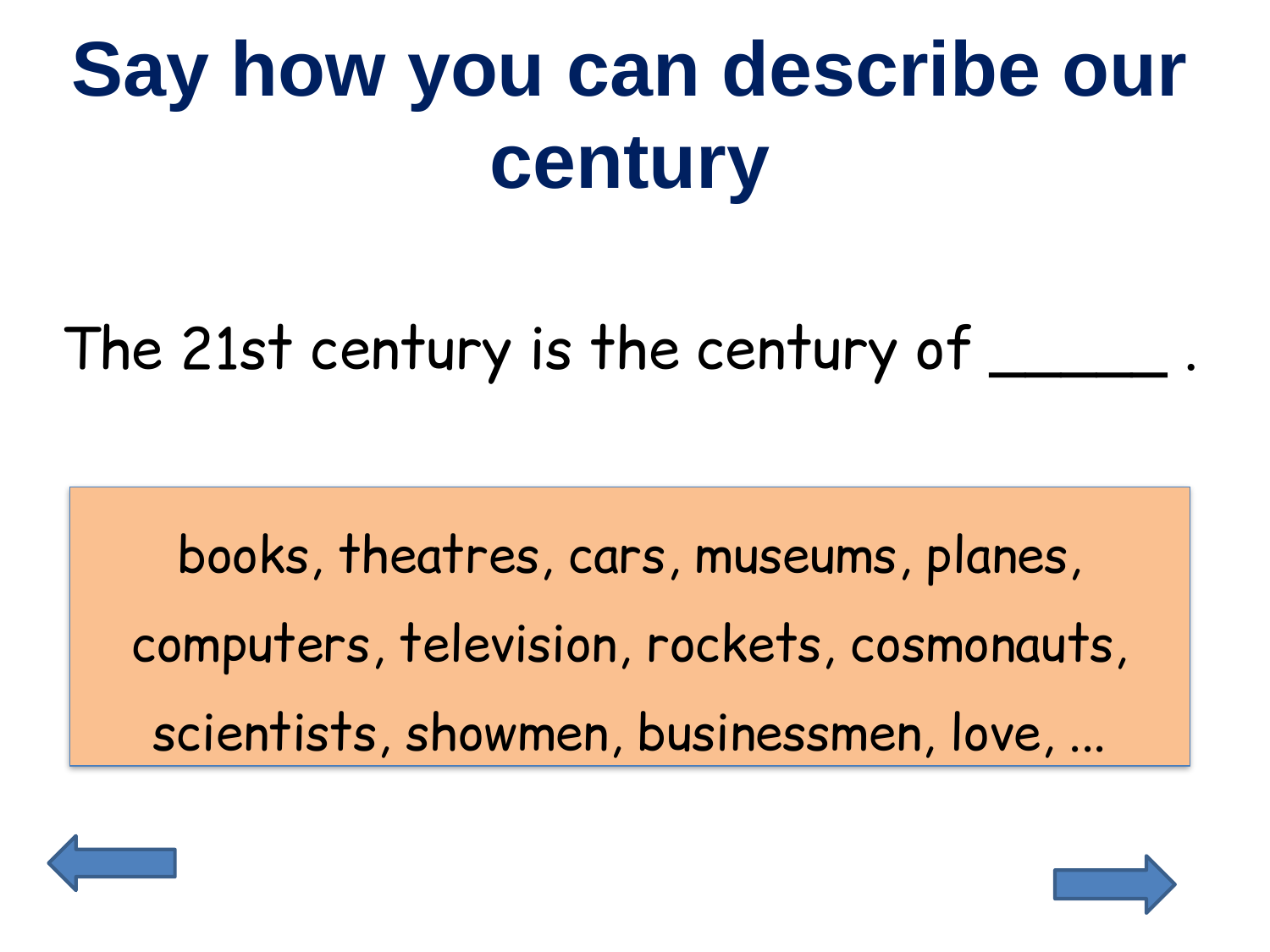

# Say how you can describe our century
The 21st century is the century of _____ .
books, theatres, cars, museums, planes, computers, television, rockets, cosmonauts, scientists, showmen, businessmen, love, ...